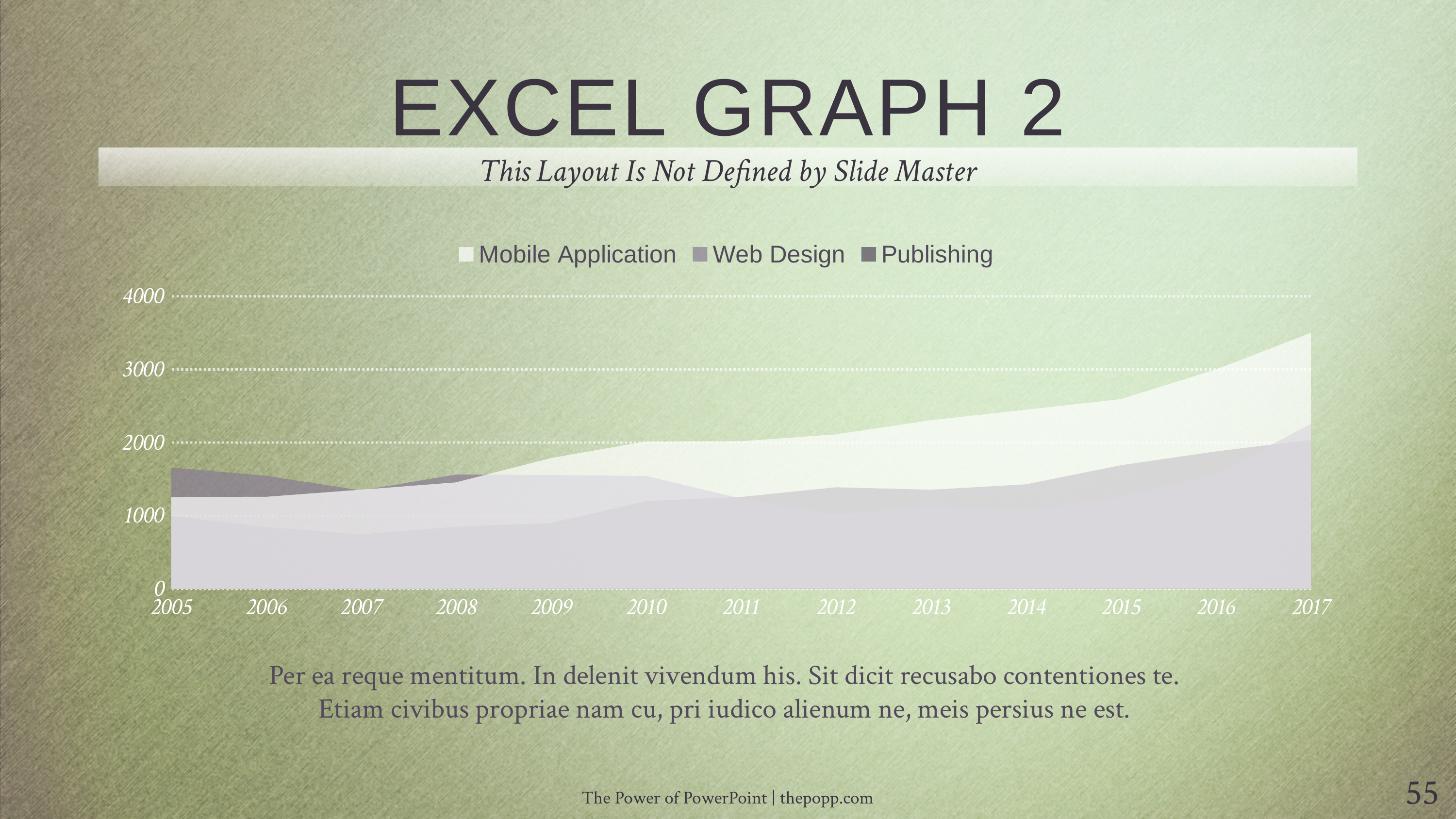

# EXCEL GRAPH 2
This Layout Is Not Defined by Slide Master

### Chart

| Category | Mobile Application | Web Design | Publishing |
|---|---|---|---|
| 2005 | 1256.0 | 1658.0 | 998.0 |
| 2006 | 1259.0 | 1546.0 | 845.0 |
| 2007 | 1356.0 | 1345.0 | 745.0 |
| 2008 | 1456.0 | 1563.0 | 849.0 |
| 2009 | 1789.0 | 1556.0 | 900.0 |
| 2010 | 2015.0 | 1543.0 | 1200.0 |
| 2011 | 2018.0 | 1235.0 | 1256.0 |
| 2012 | 2113.0 | 1011.0 | 1389.0 |
| 2013 | 2306.17857142857 | 1137.64285714286 | 1355.32142857143 |
| 2014 | 2450.27380952381 | 1072.20238095238 | 1429.22619047619 |
| 2015 | 2594.36904761905 | 1256.0 | 1690.0 |
| 2016 | 3000.0 | 1569.0 | 1879.0 |
| 2017 | 3500.0 | 2256.0 | 2036.0 |
Per ea reque mentitum. In delenit vivendum his. Sit dicit recusabo contentiones te.
Etiam civibus propriae nam cu, pri iudico alienum ne, meis persius ne est.
55
The Power of PowerPoint | thepopp.com